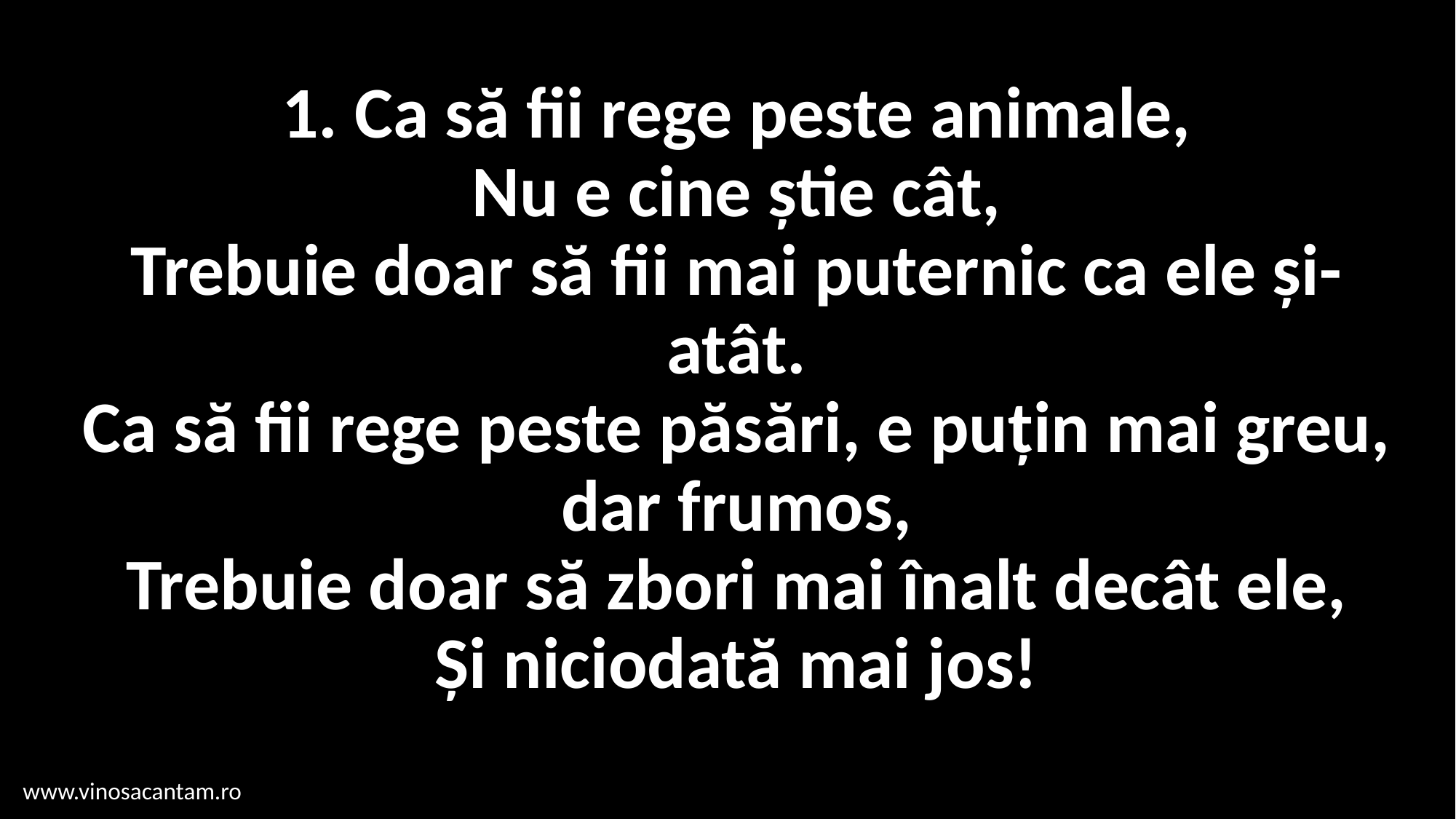

# 1. Ca să fii rege peste animale, Nu e cine știe cât, Trebuie doar să fii mai puternic ca ele și-atât. Ca să fii rege peste păsări, e puțin mai greu, dar frumos, Trebuie doar să zbori mai înalt decât ele, Și niciodată mai jos!
www.vinosacantam.ro